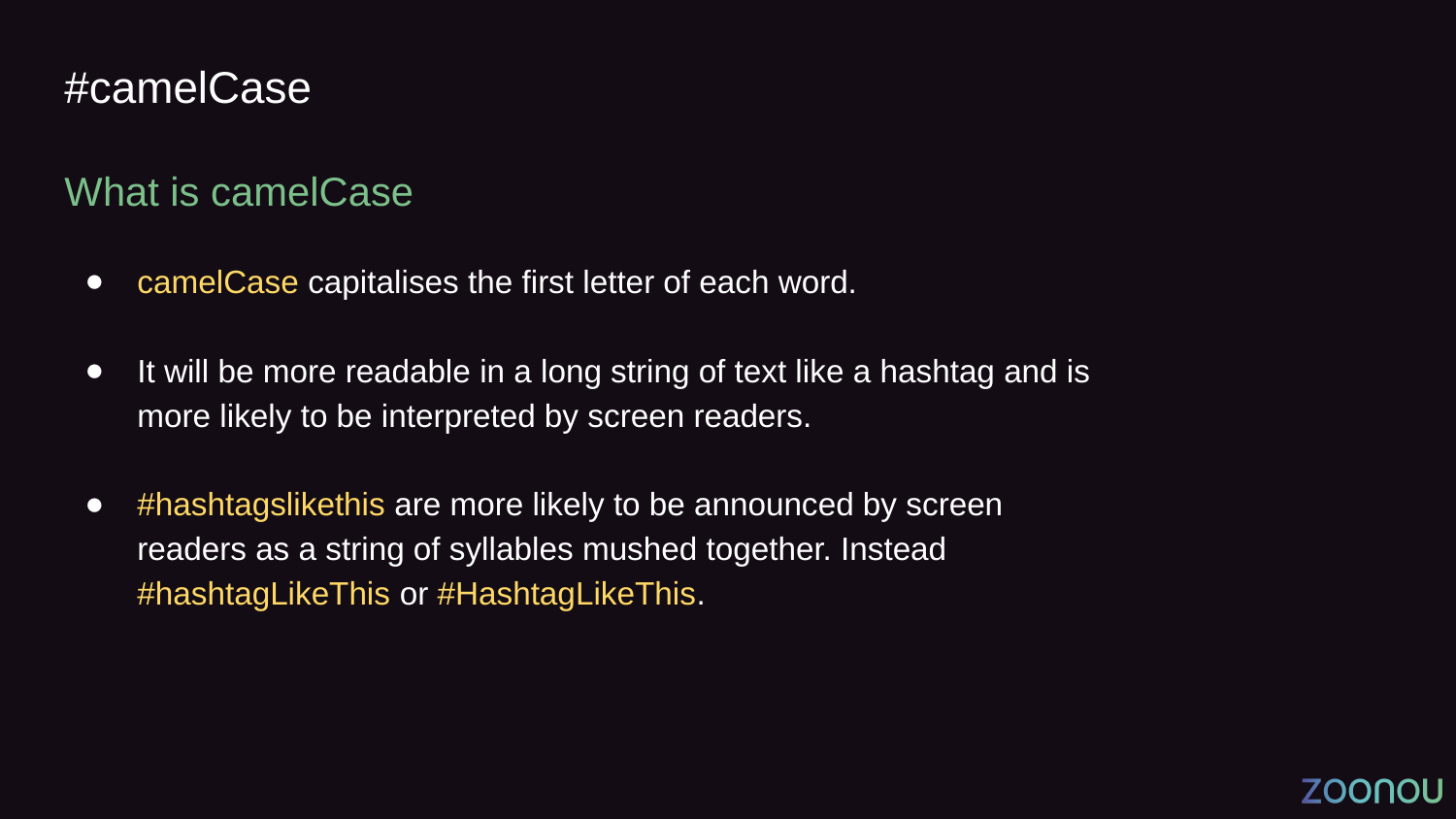

# #camelCase
What is camelCase
camelCase capitalises the first letter of each word.

It will be more readable in a long string of text like a hashtag and is more likely to be interpreted by screen readers.

#hashtagslikethis are more likely to be announced by screen readers as a string of syllables mushed together. Instead #hashtagLikeThis or #HashtagLikeThis.